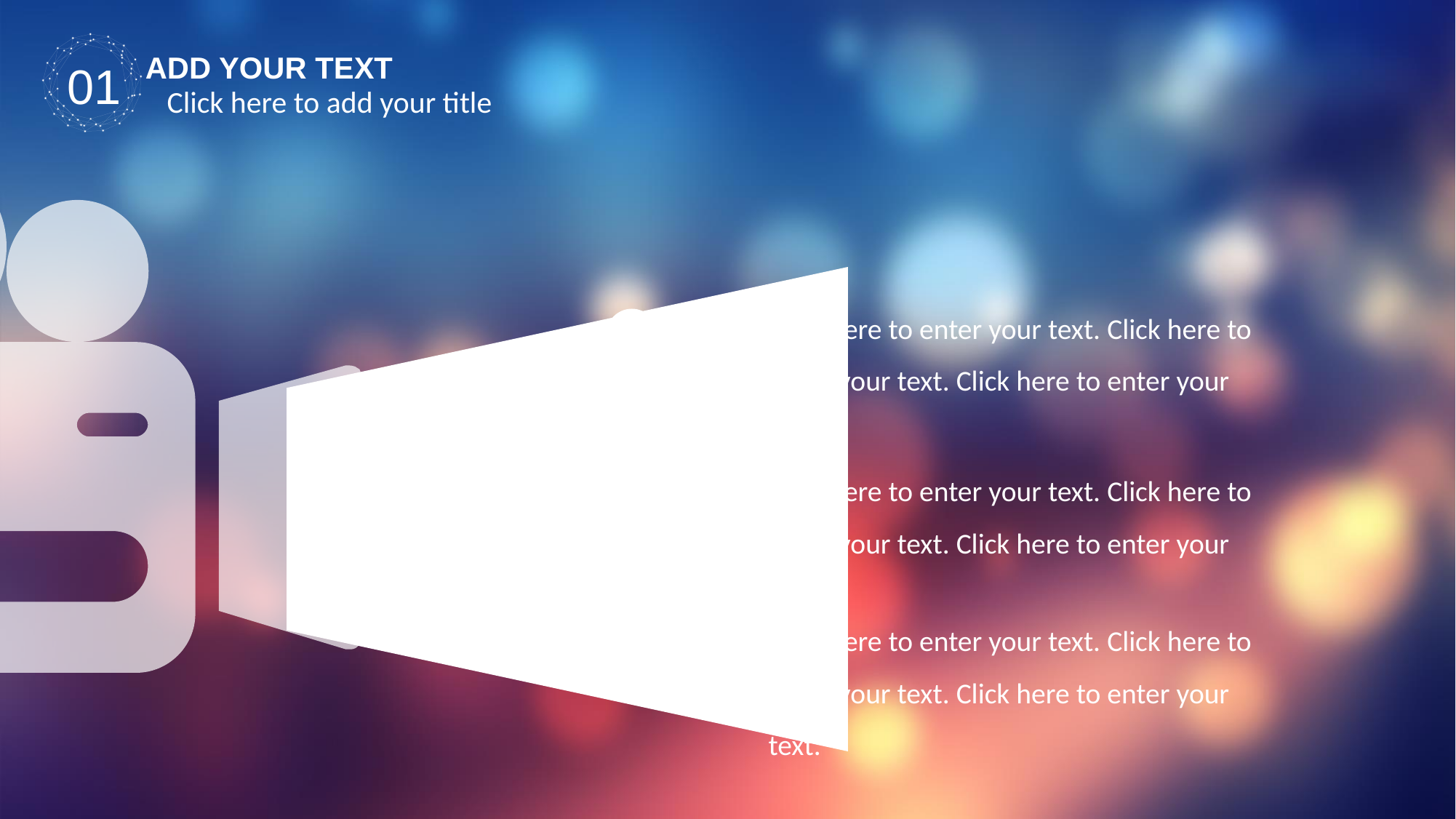

ADD YOUR TEXT
01
Click here to add your title

Click here to enter your text. Click here to enter your text. Click here to enter your text.

Click here to enter your text. Click here to enter your text. Click here to enter your text.

Click here to enter your text. Click here to enter your text. Click here to enter your text.